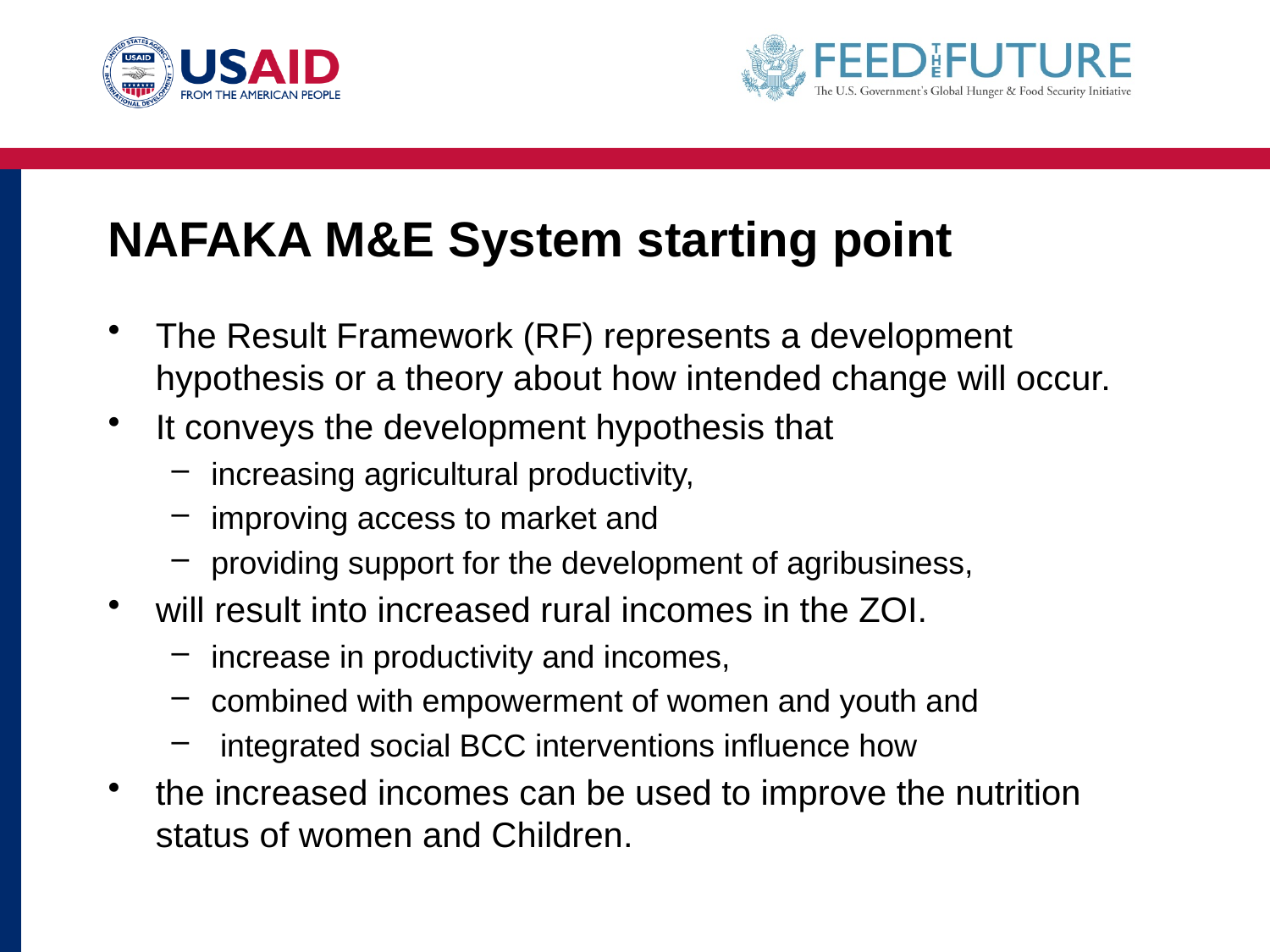

# NAFAKA M&E System starting point
The Result Framework (RF) represents a development hypothesis or a theory about how intended change will occur.
It conveys the development hypothesis that
increasing agricultural productivity,
improving access to market and
providing support for the development of agribusiness,
will result into increased rural incomes in the ZOI.
increase in productivity and incomes,
combined with empowerment of women and youth and
 integrated social BCC interventions influence how
the increased incomes can be used to improve the nutrition status of women and Children.